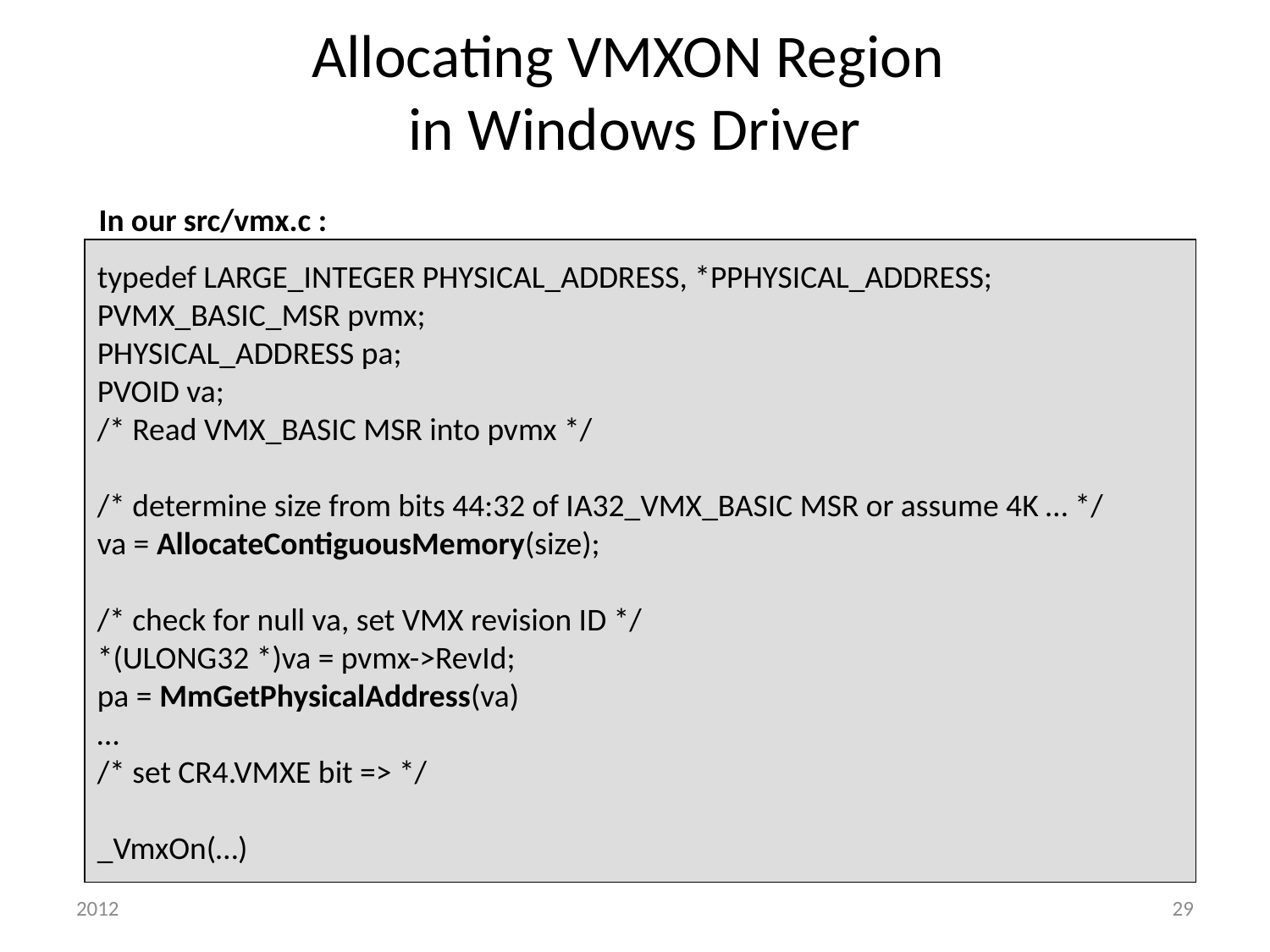

# Allocating VMXON Region in Windows Driver
In our src/vmx.c :
typedef LARGE_INTEGER PHYSICAL_ADDRESS, *PPHYSICAL_ADDRESS;
PVMX_BASIC_MSR pvmx;
PHYSICAL_ADDRESS pa;
PVOID va;
/* Read VMX_BASIC MSR into pvmx */

/* determine size from bits 44:32 of IA32_VMX_BASIC MSR or assume 4K … */
va = AllocateContiguousMemory(size);

/* check for null va, set VMX revision ID */
*(ULONG32 *)va = pvmx->RevId;
pa = MmGetPhysicalAddress(va)
…
/* set CR4.VMXE bit => */

_VmxOn(…)
2012

29